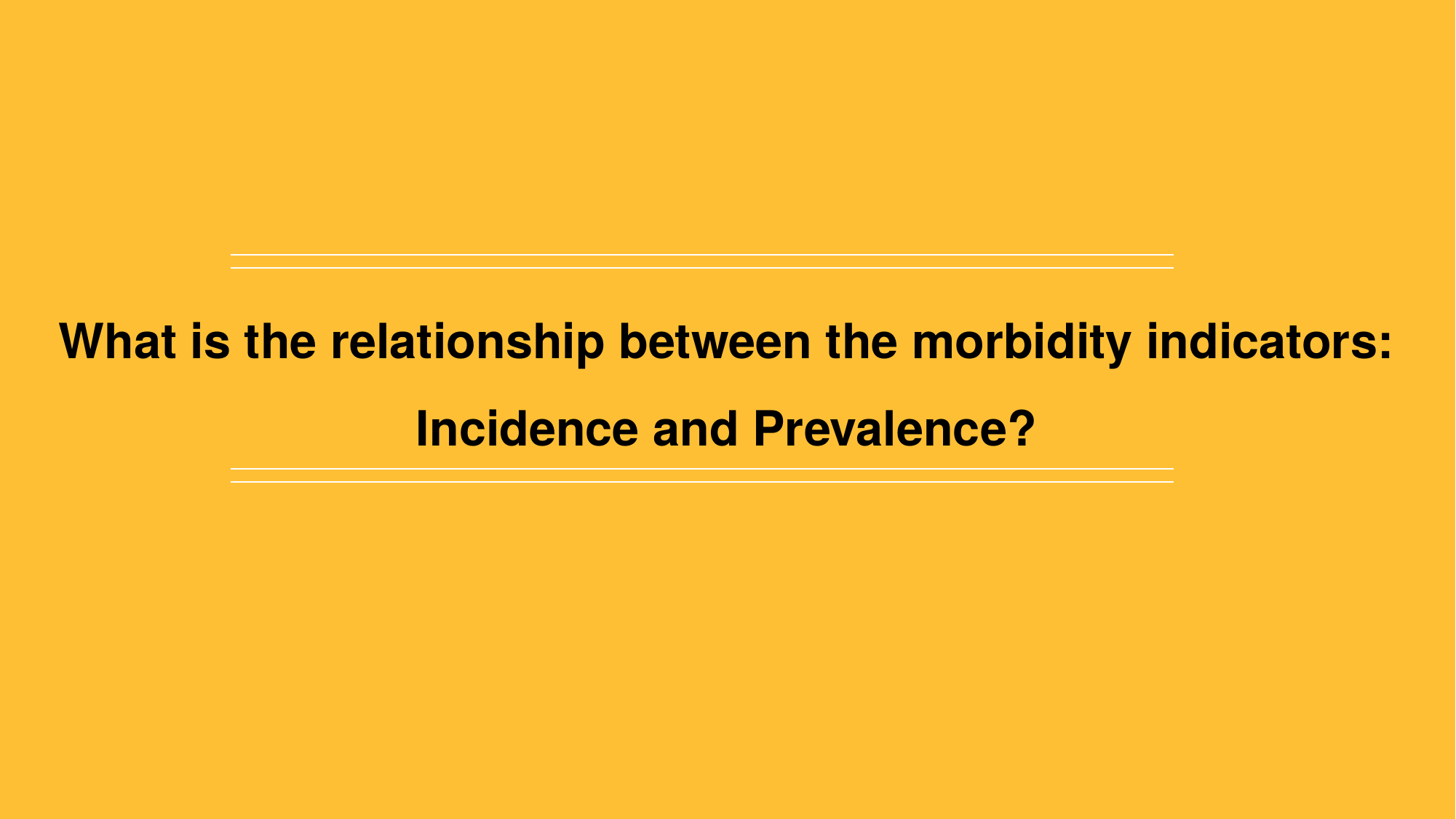

What is the relationship between the morbidity indicators: Incidence and Prevalence?